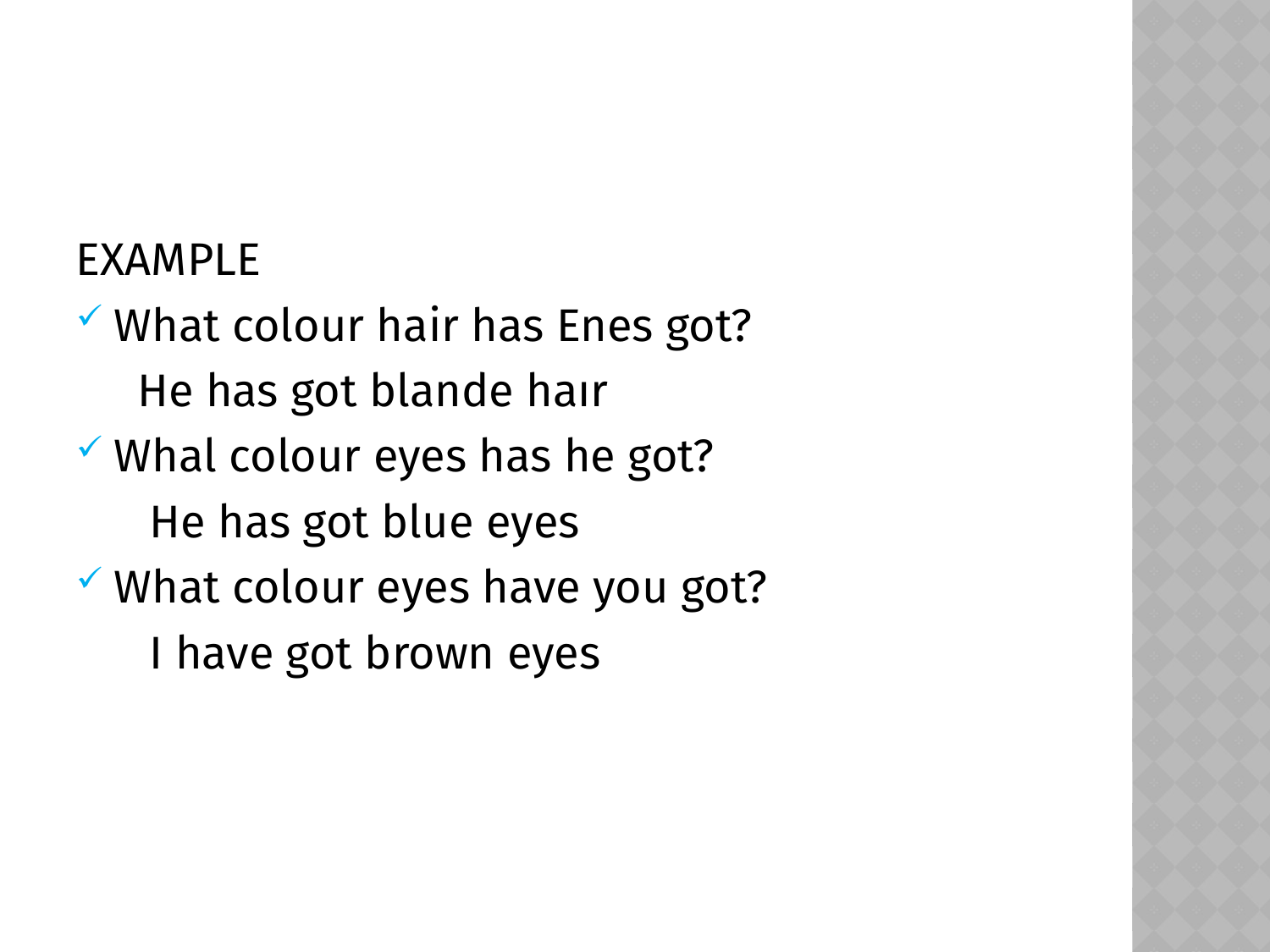

#
EXAMPLE
What colour hair has Enes got?
     He has got blande haır
Whal colour eyes has he got?
      He has got blue eyes
What colour eyes have you got?
      I have got brown eyes